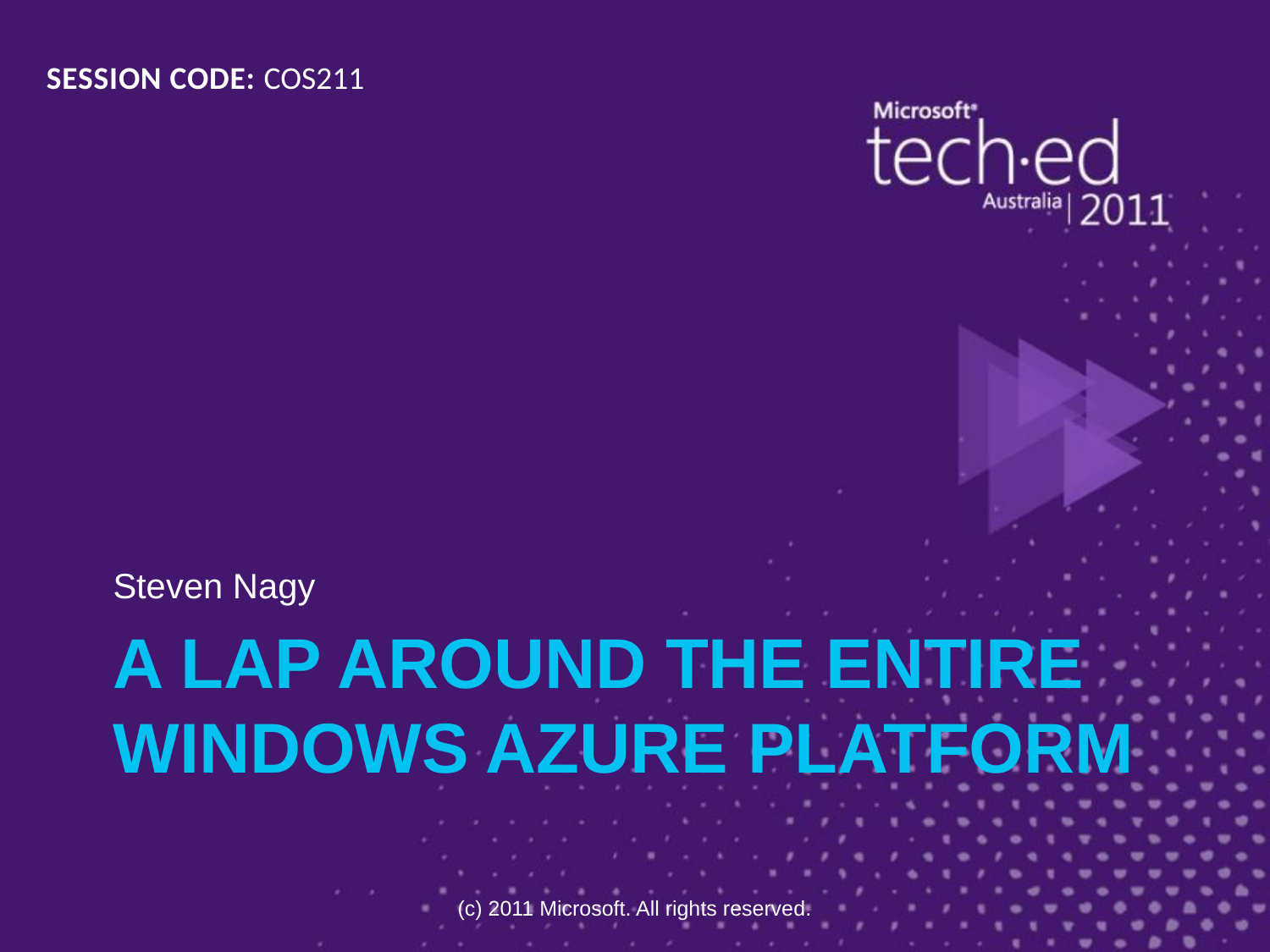

SESSION CODE: COS211
Steven Nagy
# A lap around the entire Windows Azure Platform
(c) 2011 Microsoft. All rights reserved.